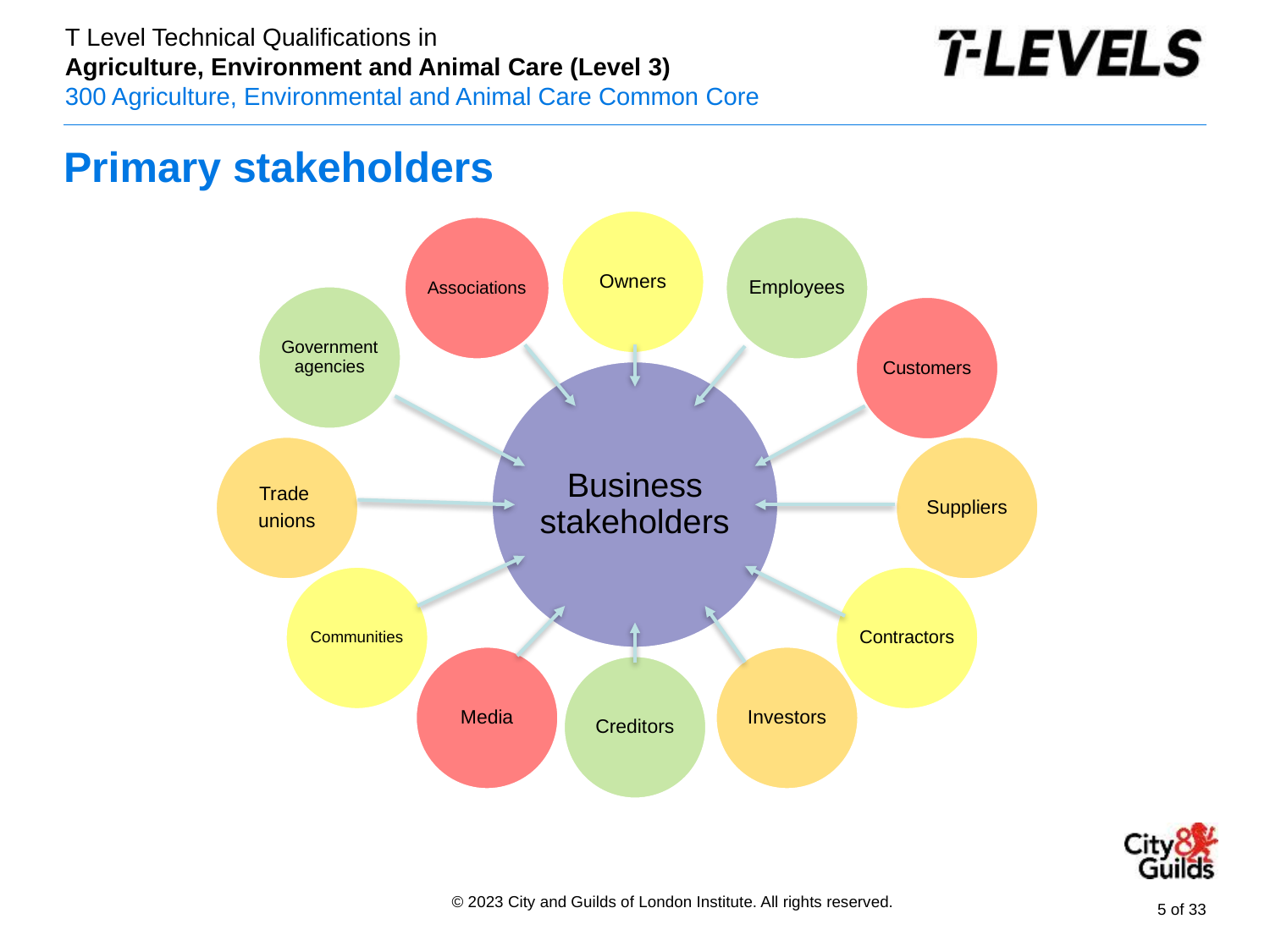

# Primary stakeholders
Business stakeholders
Owners
Employees
Customers
Suppliers
Contractors
Investors
Creditors
Media
Communities
Trade
unions
Government agencies
Associations